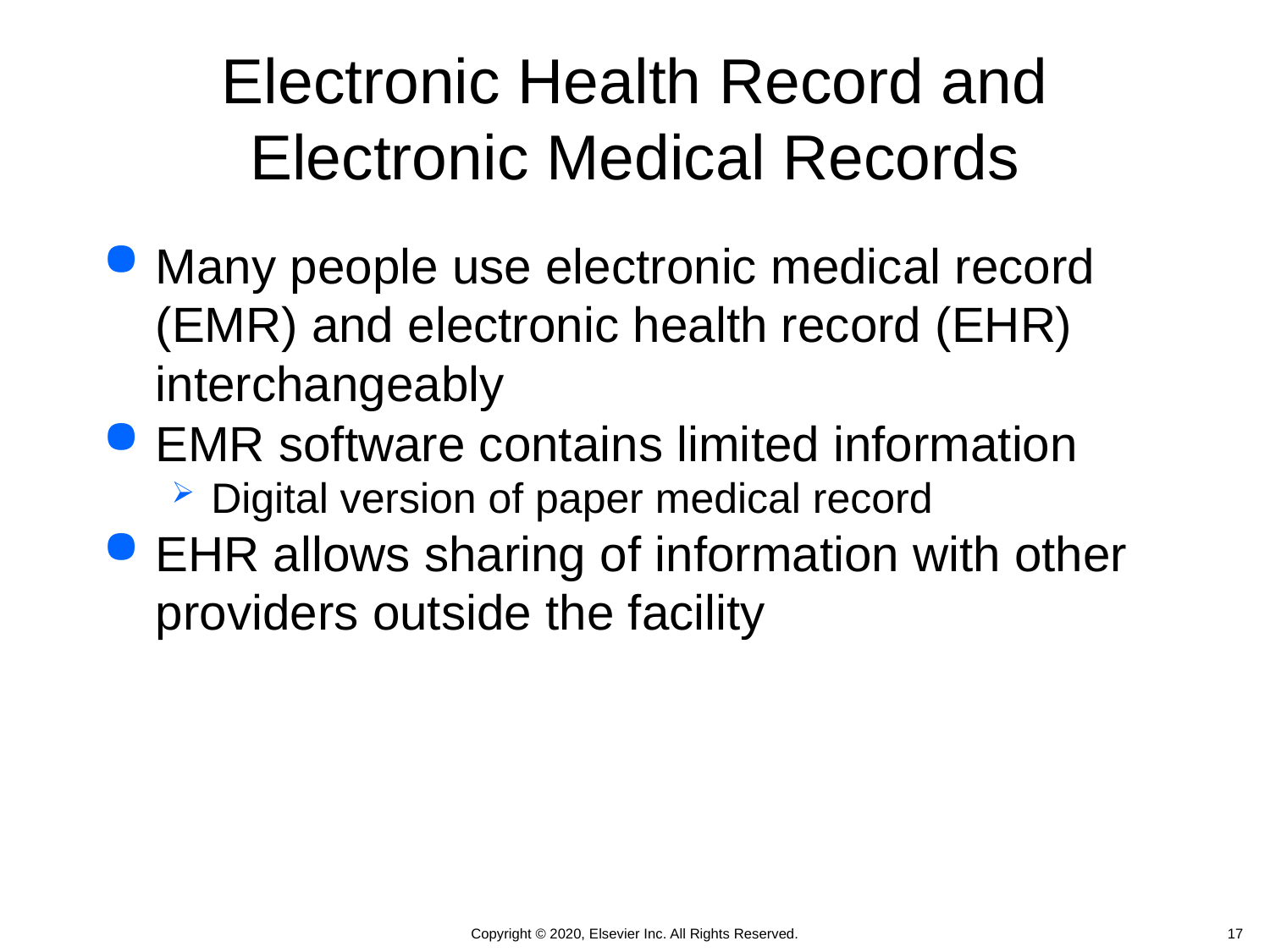

# Electronic Health Record and Electronic Medical Records

Many people use electronic medical record (EMR) and electronic health record (EHR) interchangeably
EMR software contains limited information
Digital version of paper medical record
EHR allows sharing of information with other providers outside the facility
17